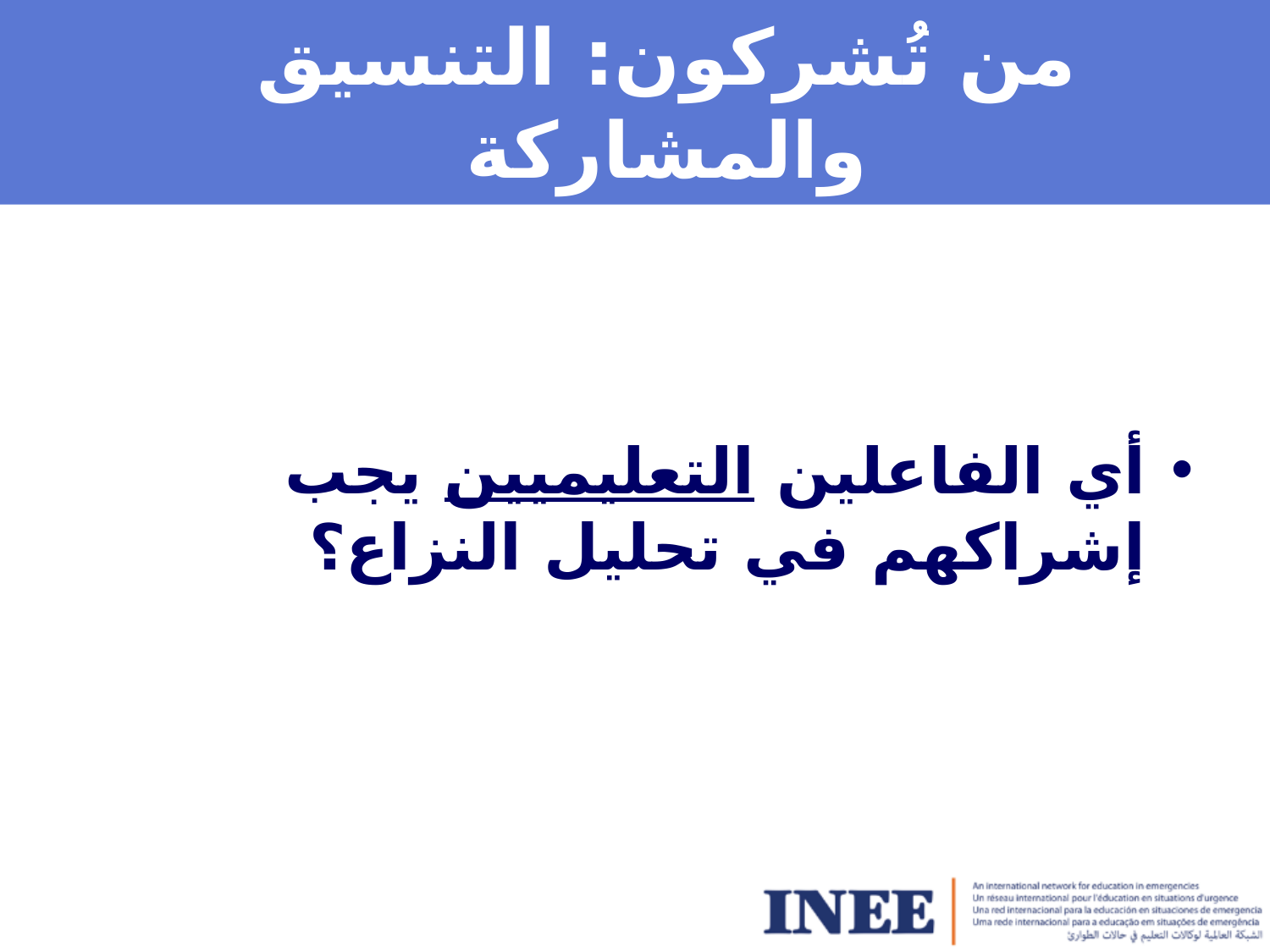

# من تُشركون: التنسيق والمشاركة
أي الفاعلين التعليميين يجب إشراكهم في تحليل النزاع؟